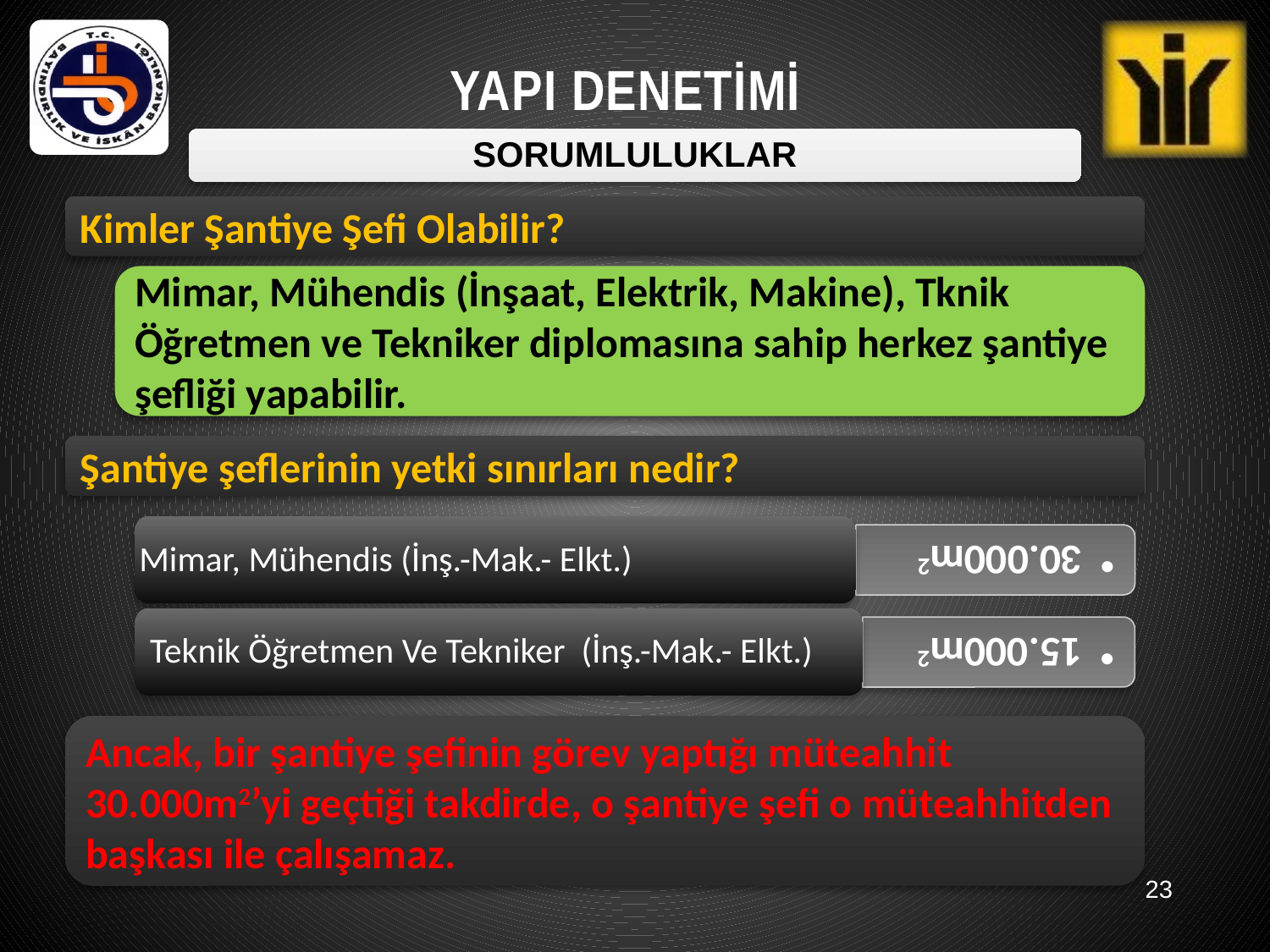

SORUMLULUKLAR
Kimler Şantiye Şefi Olabilir?
Mimar, Mühendis (İnşaat, Elektrik, Makine), Tknik Öğretmen ve Tekniker diplomasına sahip herkez şantiye şefliği yapabilir.
Şantiye şeflerinin yetki sınırları nedir?
30.000m2
Mimar, Mühendis (İnş.-Mak.- Elkt.)
15.000m2
Teknik Öğretmen Ve Tekniker  (İnş.-Mak.- Elkt.)
Ancak, bir şantiye şefinin görev yaptığı müteahhit 30.000m2’yi geçtiği takdirde, o şantiye şefi o müteahhitden başkası ile çalışamaz.
23